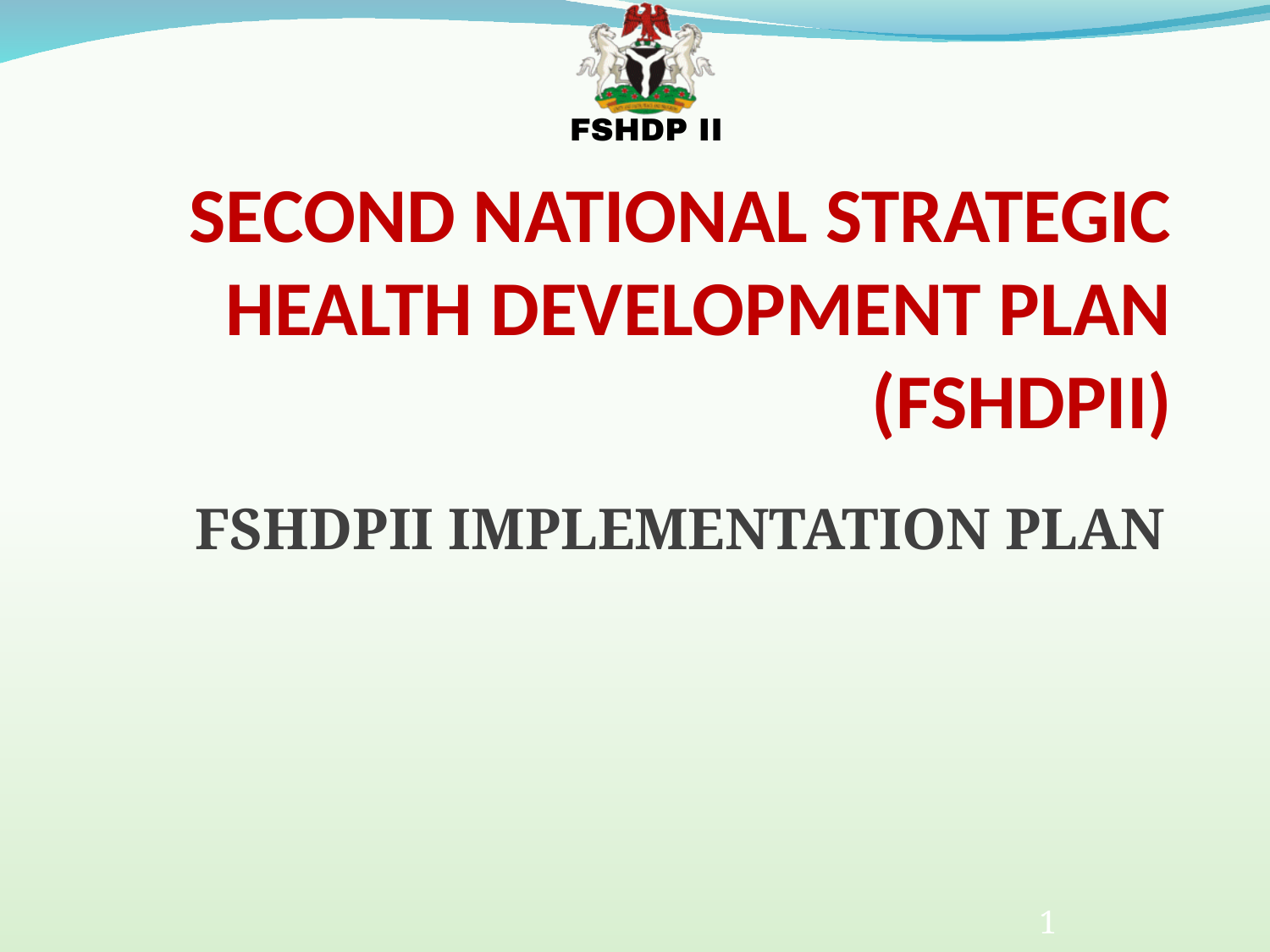

# SECOND NATIONAL STRATEGIC HEALTH DEVELOPMENT PLAN (FSHDPII)
FSHDPII IMPLEMENTATION PLAN
1